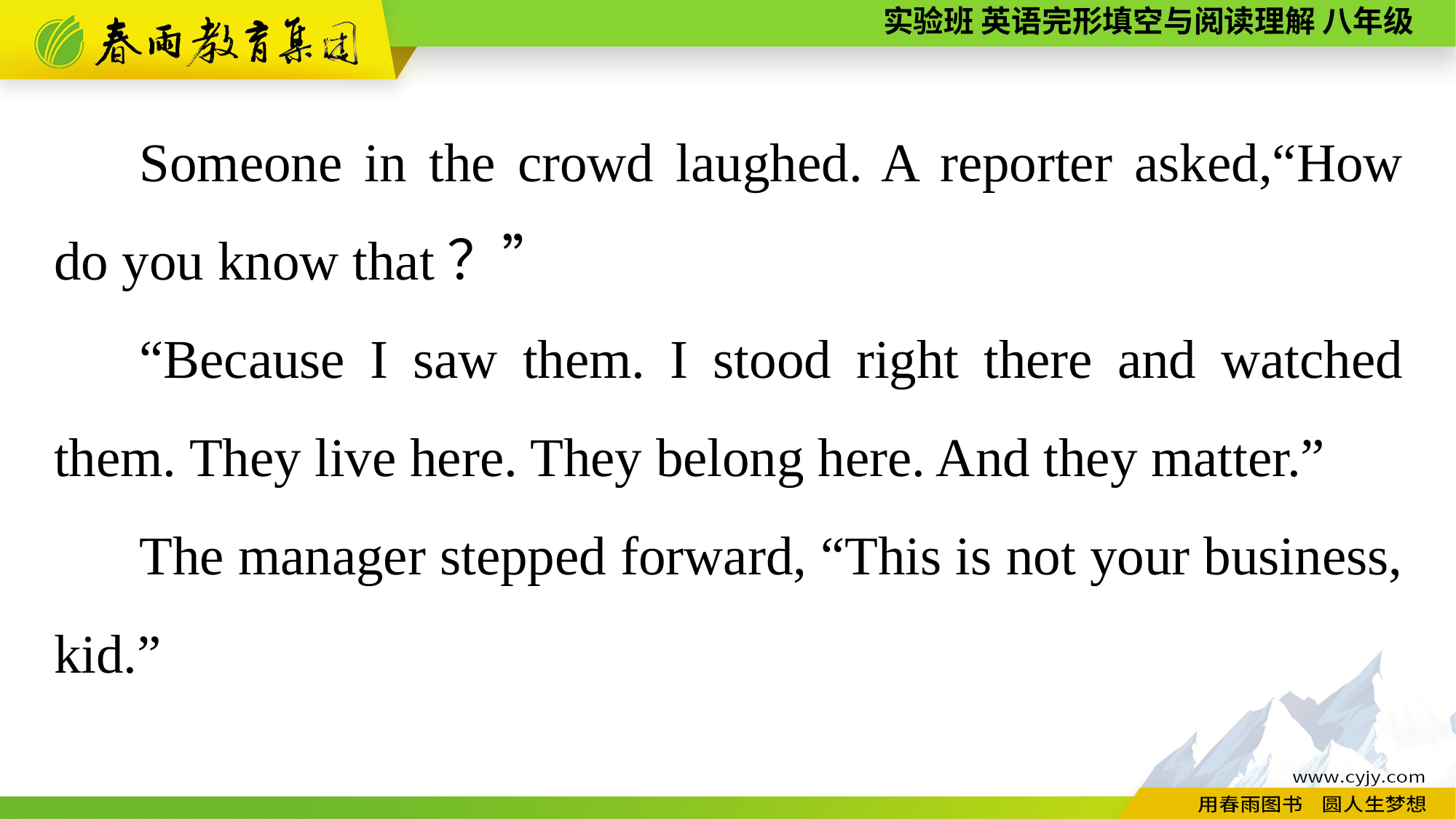

Someone in the crowd laughed. A reporter asked,“How do you know that？”
“Because I saw them. I stood right there and watched them. They live here. They belong here. And they matter.”
The manager stepped forward, “This is not your business, kid.”